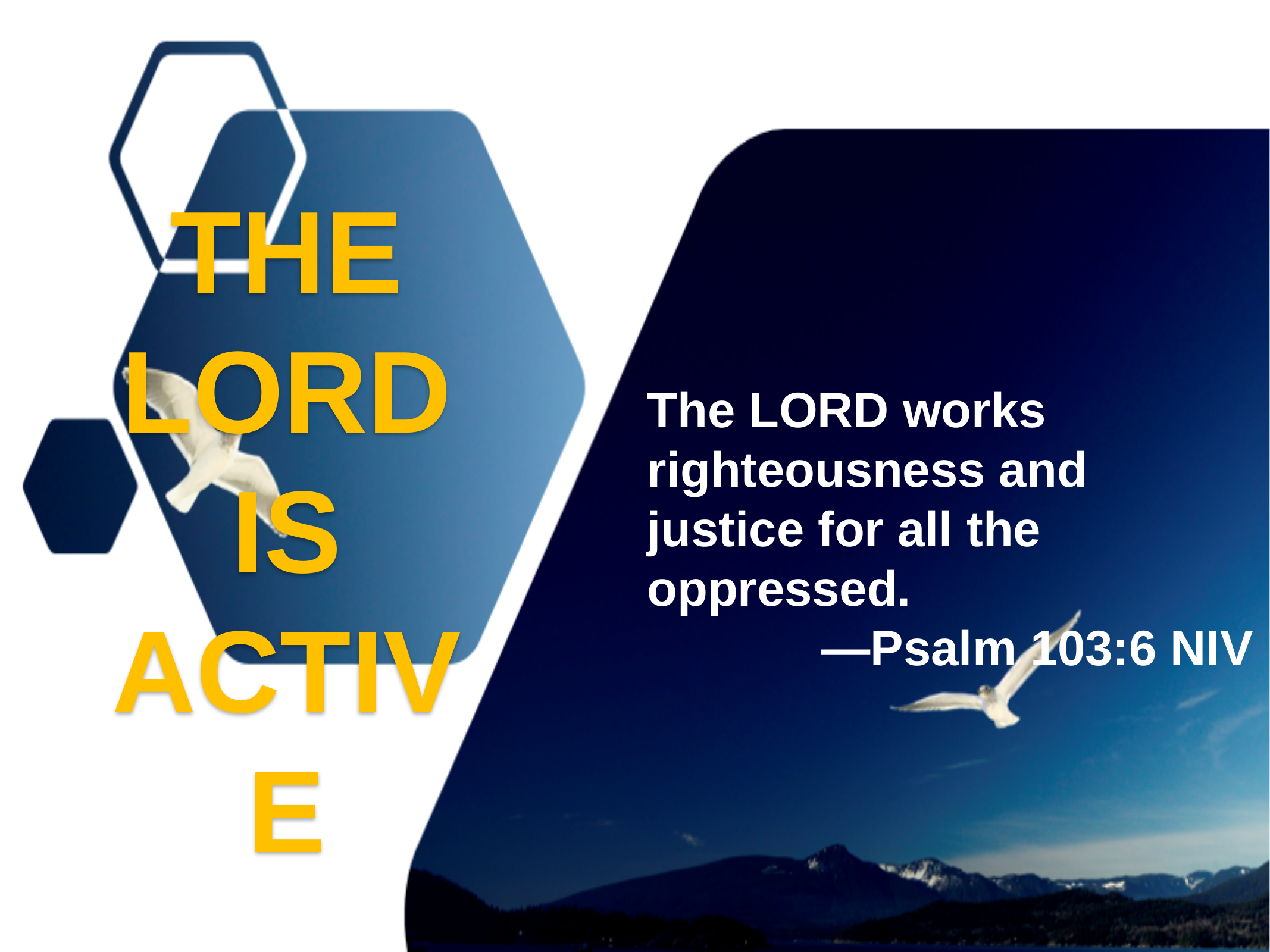

The Lord is Active

The LORD works righteousness and justice for all the oppressed.
—Psalm 103:6 NIV